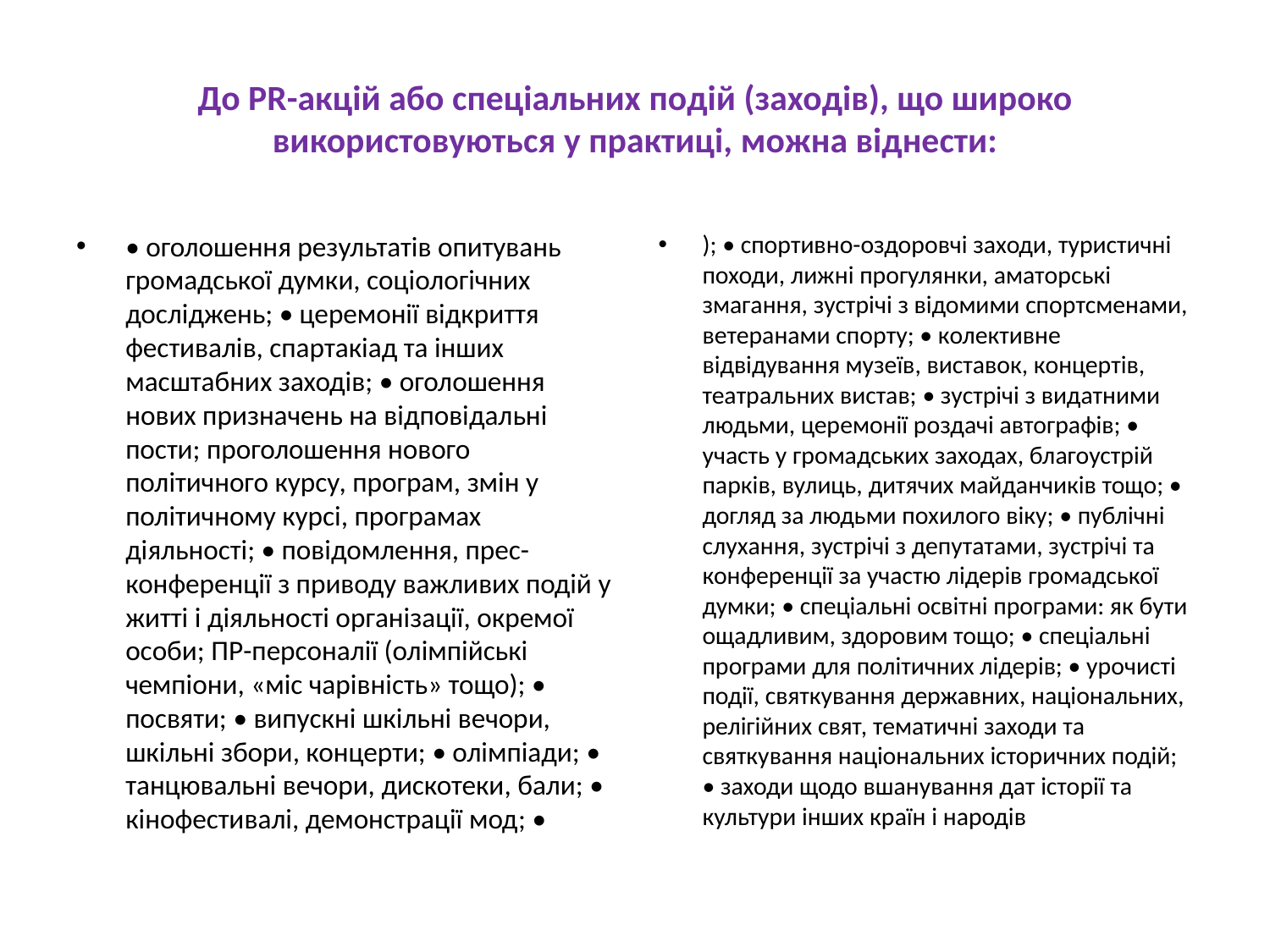

# До PR-акцій або спеціальних подій (заходів), що широко використовуються у практиці, можна віднести:
• оголошення результатів опитувань громадської думки, соціологічних досліджень; • церемонії відкриття фестивалів, спартакіад та інших масштабних заходів; • оголошення нових призначень на відповідальні пости; проголошення нового політичного курсу, програм, змін у політичному курсі, програмах діяльності; • повідомлення, прес-конференції з приводу важливих подій у житті і діяльності організації, окремої особи; ПР-персоналії (олімпійські чемпіони, «міс чарівність» тощо); • посвяти; • випускні шкільні вечори, шкільні збори, концерти; • олімпіади; • танцювальні вечори, дискотеки, бали; • кінофестивалі, демонстрації мод; •
); • спортивно-оздоровчі заходи, туристичні походи, лижні прогулянки, аматорські змагання, зустрічі з відомими спортсменами, ветеранами спорту; • колективне відвідування музеїв, виставок, концертів, театральних вистав; • зустрічі з видатними людьми, церемонії роздачі автографів; • участь у громадських заходах, благоустрій парків, вулиць, дитячих майданчиків тощо; • догляд за людьми похилого віку; • публічні слухання, зустрічі з депутатами, зустрічі та конференції за участю лідерів громадської думки; • спеціальні освітні програми: як бути ощадливим, здоровим тощо; • спеціальні програми для політичних лідерів; • урочисті події, святкування державних, національних, релігійних свят, тематичні заходи та святкування національних історичних подій; • заходи щодо вшанування дат історії та культури інших країн і народів